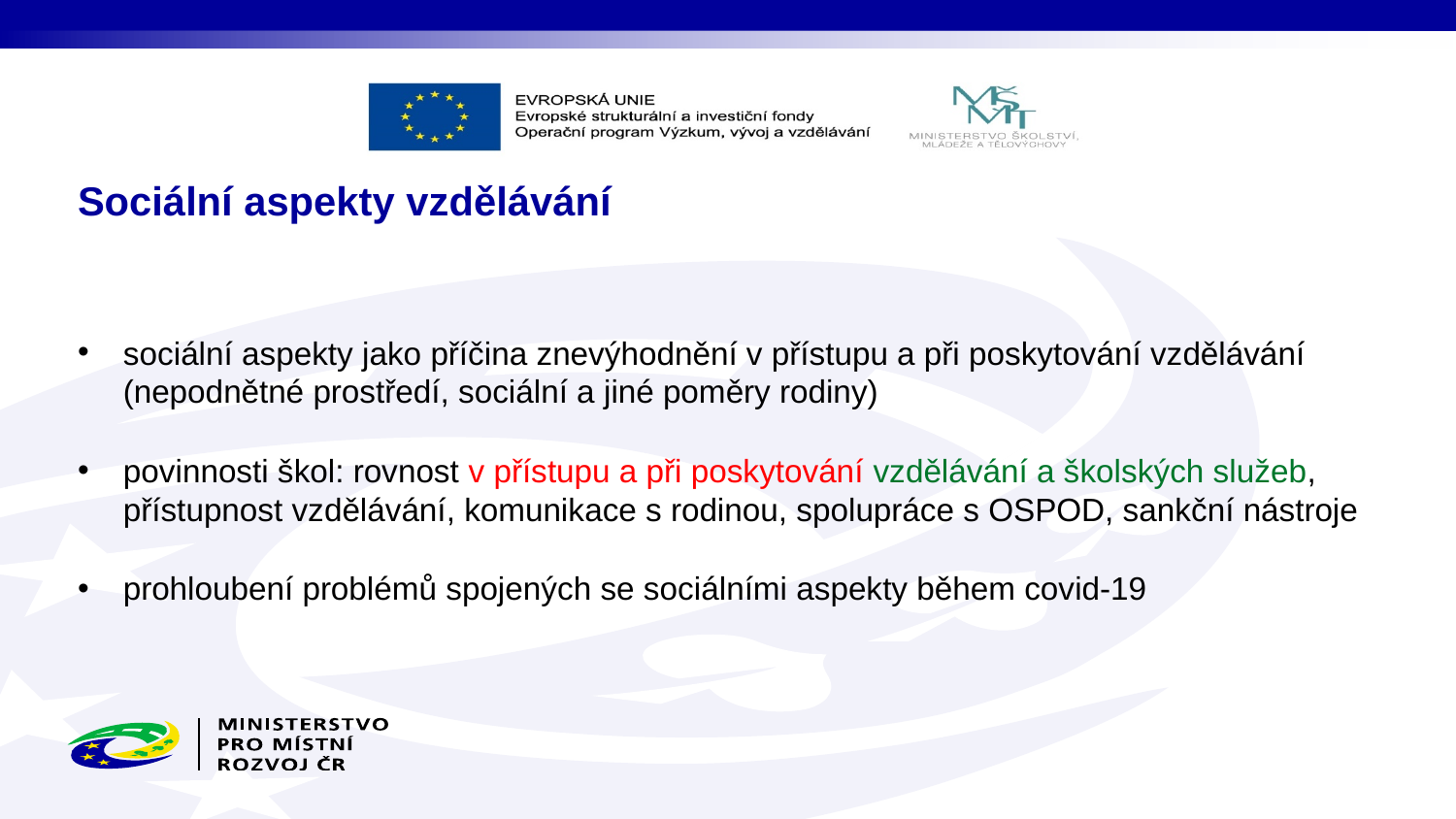

# Sociální aspekty vzdělávání

sociální aspekty jako příčina znevýhodnění v přístupu a při poskytování vzdělávání (nepodnětné prostředí, sociální a jiné poměry rodiny)
povinnosti škol: rovnost v přístupu a při poskytování vzdělávání a školských služeb, přístupnost vzdělávání, komunikace s rodinou, spolupráce s OSPOD, sankční nástroje
prohloubení problémů spojených se sociálními aspekty během covid-19